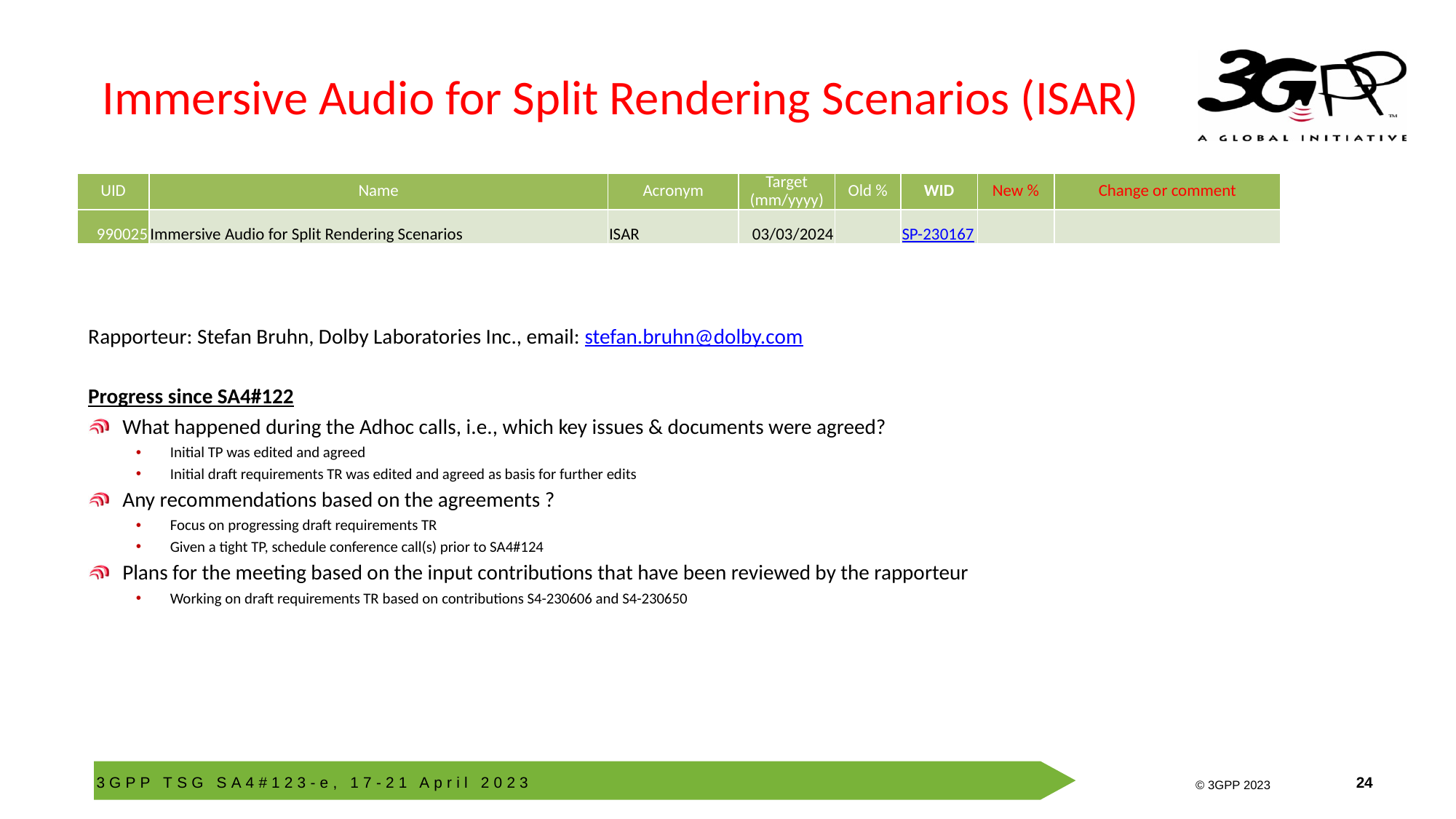

# Immersive Audio for Split Rendering Scenarios (ISAR)
| UID | Name | Acronym | Target (mm/yyyy) | Old % | WID | New % | Change or comment |
| --- | --- | --- | --- | --- | --- | --- | --- |
| 990025 | Immersive Audio for Split Rendering Scenarios | ISAR | 03/03/2024 |  | SP-230167 |  |  |
Rapporteur: Stefan Bruhn, Dolby Laboratories Inc., email: stefan.bruhn@dolby.com

Progress since SA4#122
What happened during the Adhoc calls, i.e., which key issues & documents were agreed?
Initial TP was edited and agreed
Initial draft requirements TR was edited and agreed as basis for further edits
Any recommendations based on the agreements ?
Focus on progressing draft requirements TR
Given a tight TP, schedule conference call(s) prior to SA4#124
Plans for the meeting based on the input contributions that have been reviewed by the rapporteur
Working on draft requirements TR based on contributions S4-230606 and S4-230650